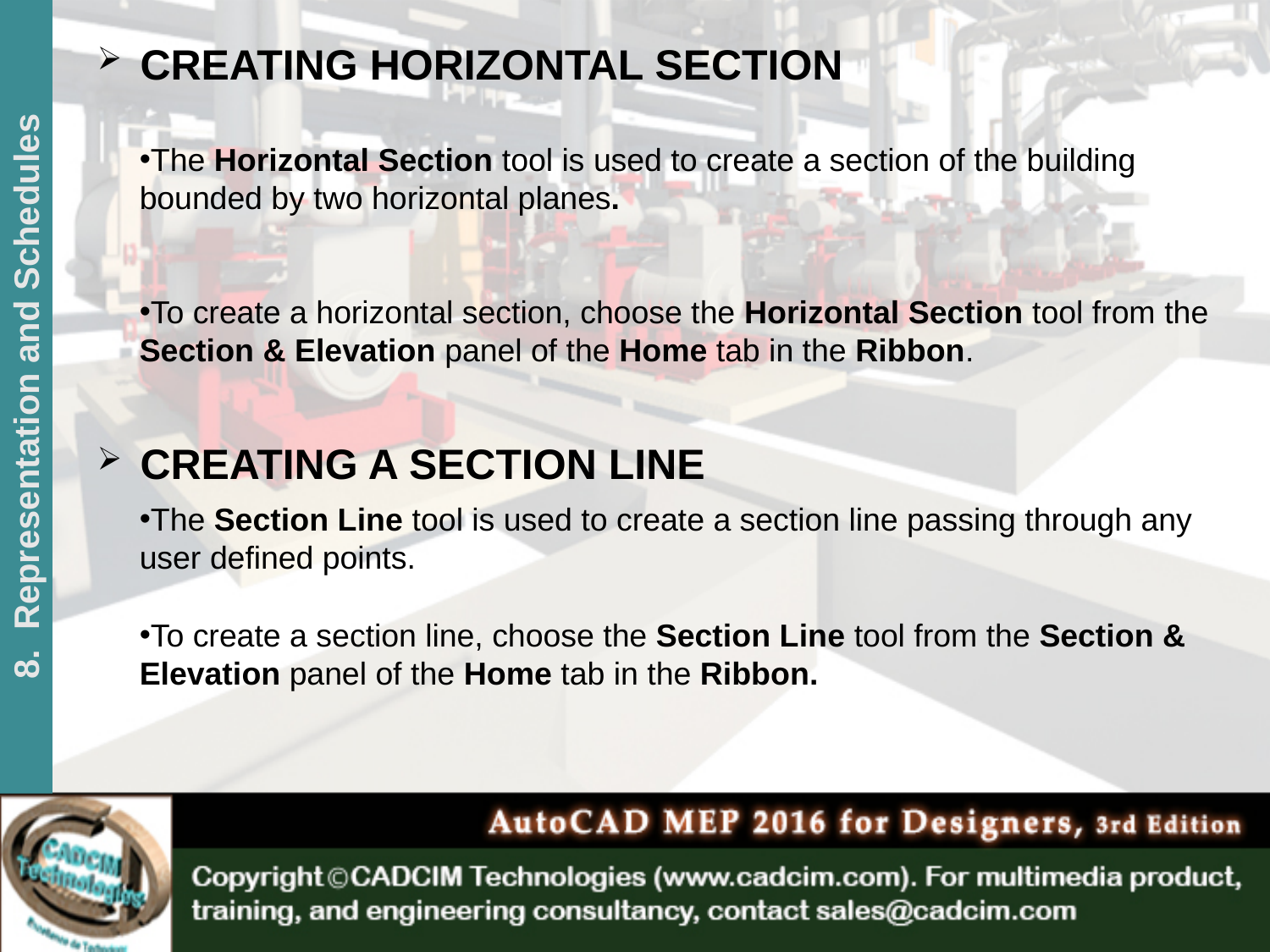

CREATING HORIZONTAL SECTION

The Horizontal Section tool is used to create a section of the building bounded by two horizontal planes.

To create a horizontal section, choose the Horizontal Section tool from the Section & Elevation panel of the Home tab in the Ribbon.
  CREATING A SECTION LINE

The Section Line tool is used to create a section line passing through any user defined points.

To create a section line, choose the Section Line tool from the Section & Elevation panel of the Home tab in the Ribbon.